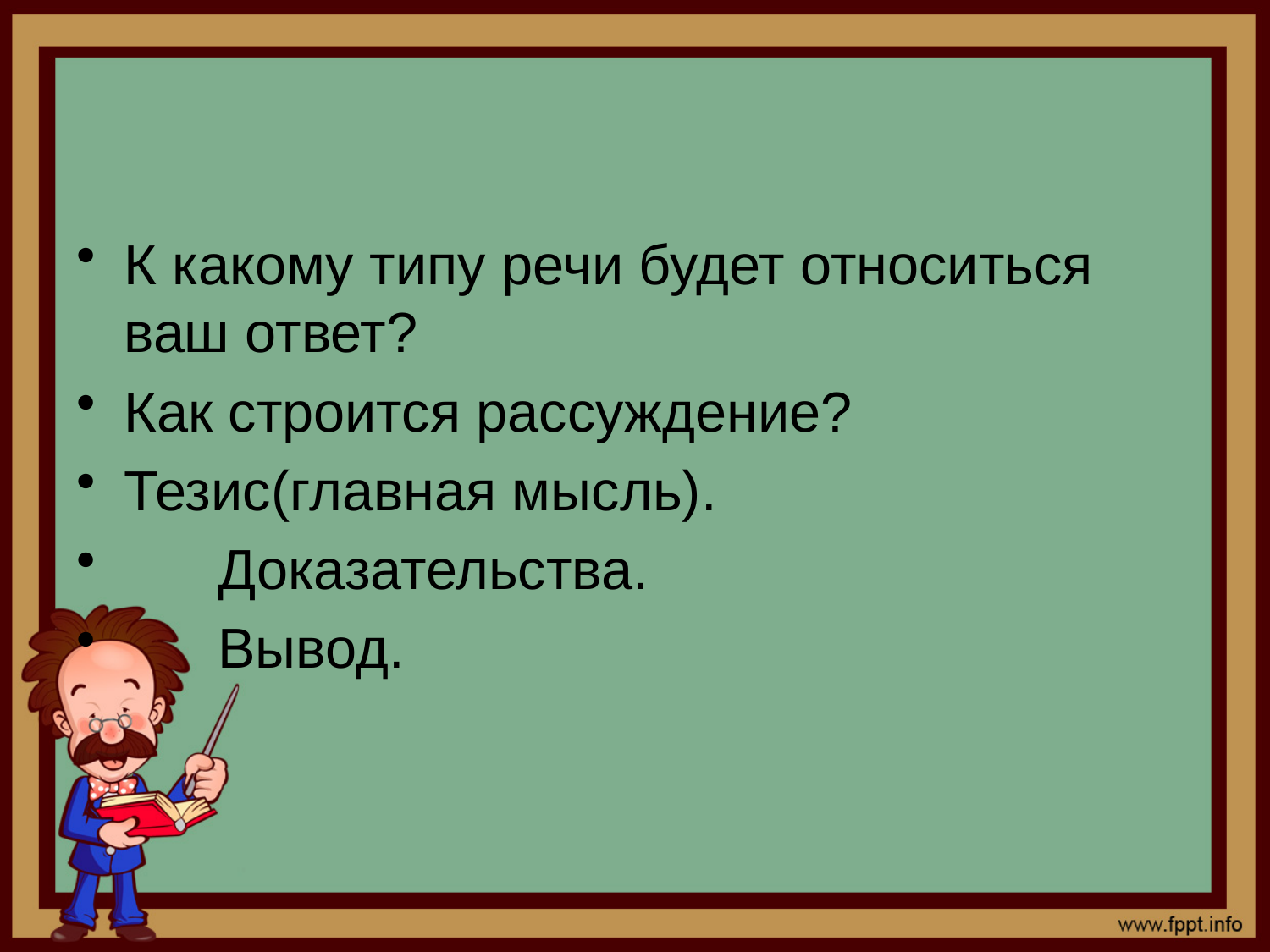

#
К какому типу речи будет относиться ваш ответ?
Как строится рассуждение?
Тезис(главная мысль).
      Доказательства.
      Вывод.